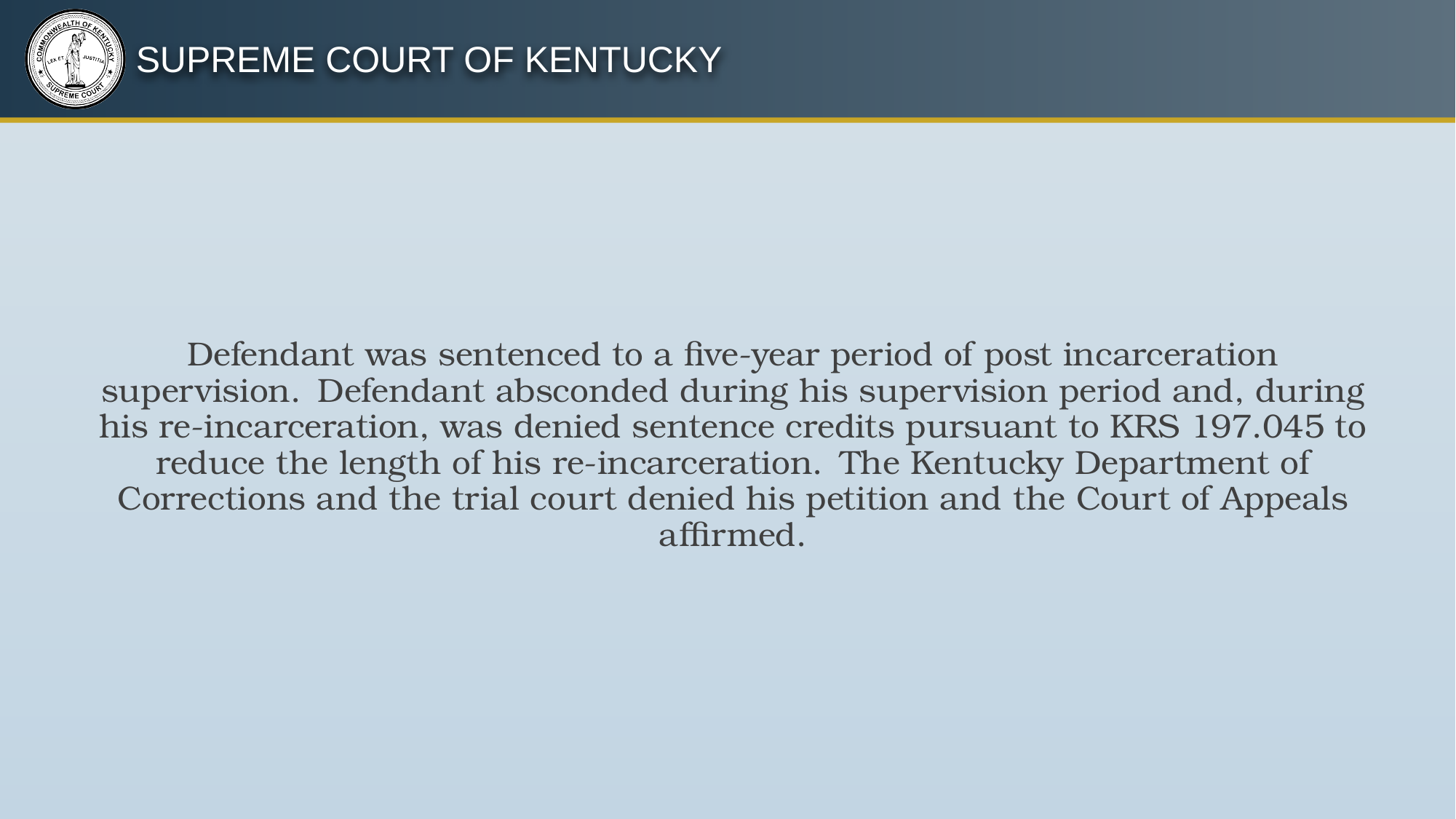

Defendant was sentenced to a five-year period of post incarceration supervision. Defendant absconded during his supervision period and, during his re-incarceration, was denied sentence credits pursuant to KRS 197.045 to reduce the length of his re-incarceration. The Kentucky Department of Corrections and the trial court denied his petition and the Court of Appeals affirmed.